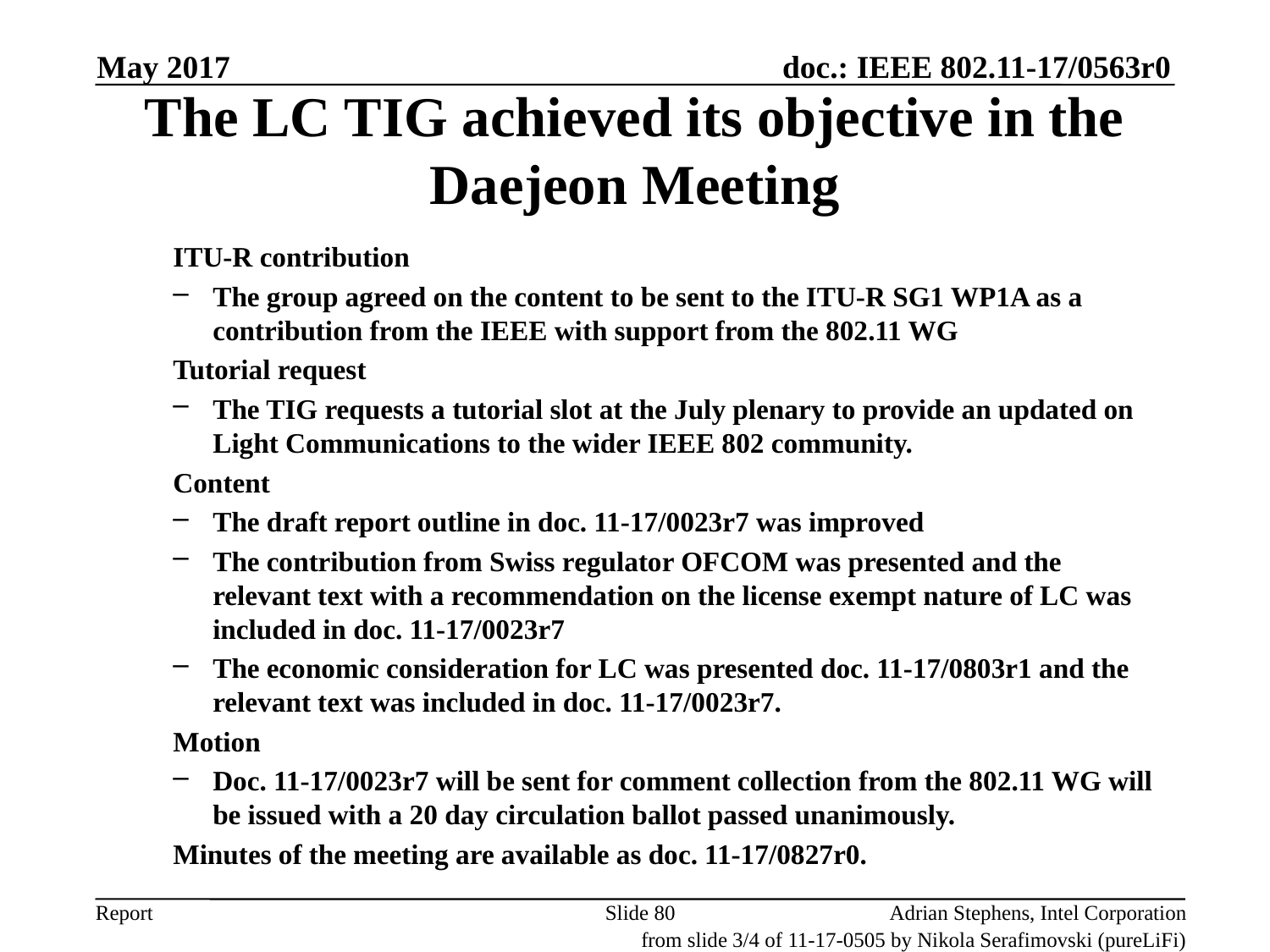

May 2017
The LC TIG achieved its objective in the Daejeon Meeting
ITU-R contribution
The group agreed on the content to be sent to the ITU-R SG1 WP1A as a contribution from the IEEE with support from the 802.11 WG
Tutorial request
The TIG requests a tutorial slot at the July plenary to provide an updated on Light Communications to the wider IEEE 802 community.
Content
The draft report outline in doc. 11-17/0023r7 was improved
The contribution from Swiss regulator OFCOM was presented and the relevant text with a recommendation on the license exempt nature of LC was included in doc. 11-17/0023r7
The economic consideration for LC was presented doc. 11-17/0803r1 and the relevant text was included in doc. 11-17/0023r7.
Motion
Doc. 11-17/0023r7 will be sent for comment collection from the 802.11 WG will be issued with a 20 day circulation ballot passed unanimously.
Minutes of the meeting are available as doc. 11-17/0827r0.
Slide 80
Adrian Stephens, Intel Corporation
from slide 3/4 of 11-17-0505 by Nikola Serafimovski (pureLiFi)